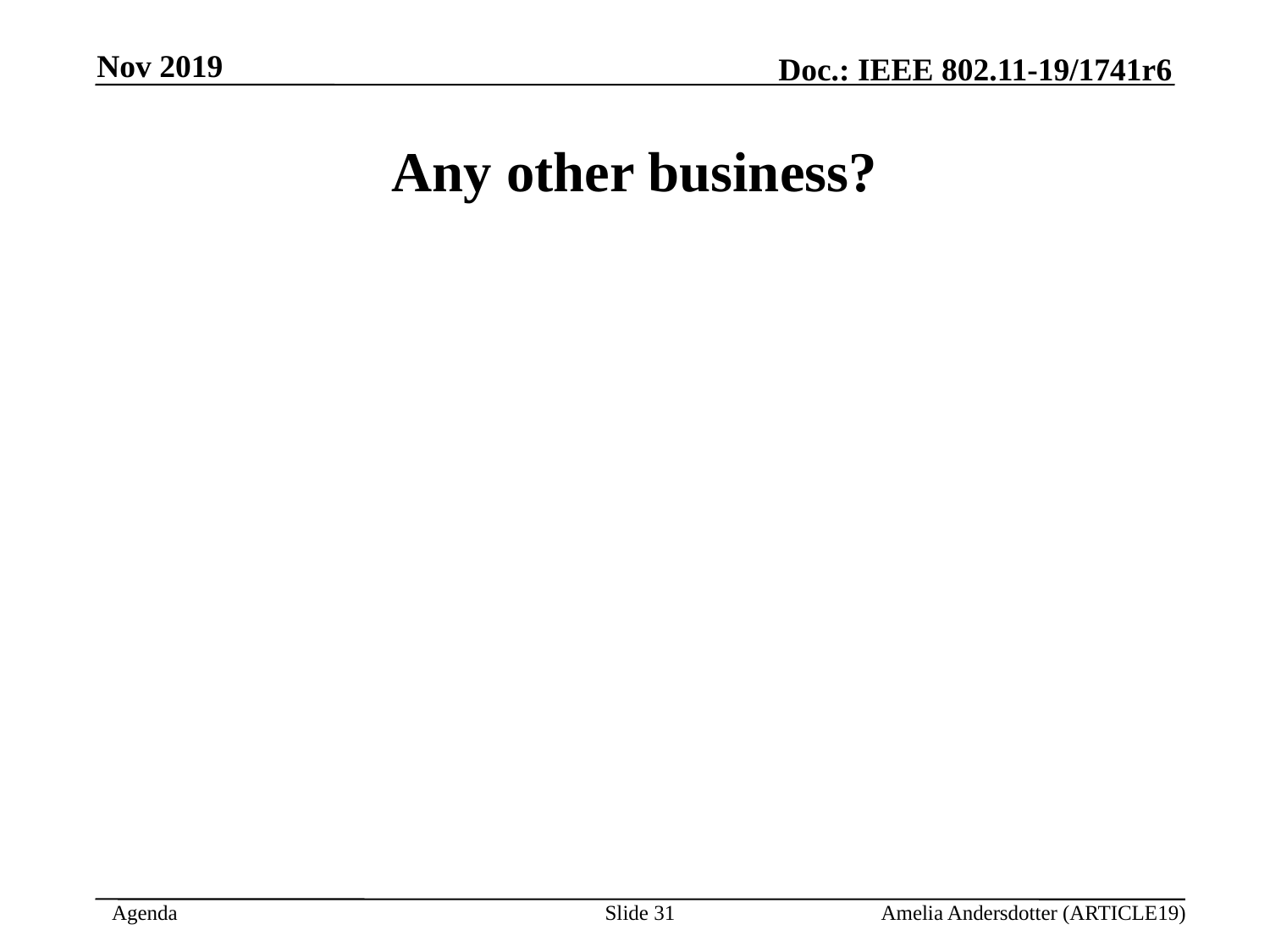

Nov 2019
Any other business?

Slide 31
Amelia Andersdotter (ARTICLE19)